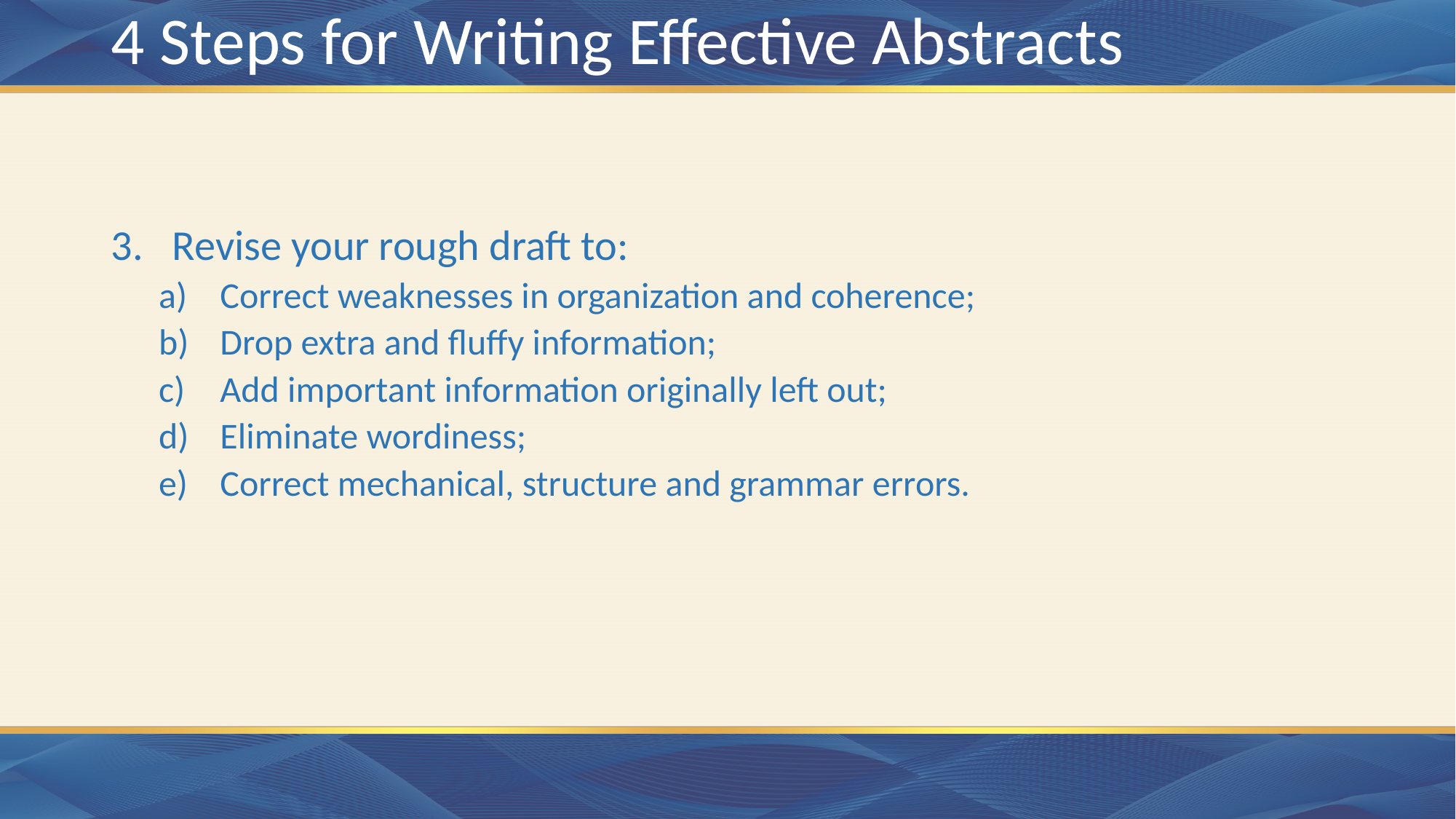

# 4 Steps for Writing Effective Abstracts
Revise your rough draft to:
Correct weaknesses in organization and coherence;
Drop extra and fluffy information;
Add important information originally left out;
Eliminate wordiness;
Correct mechanical, structure and grammar errors.